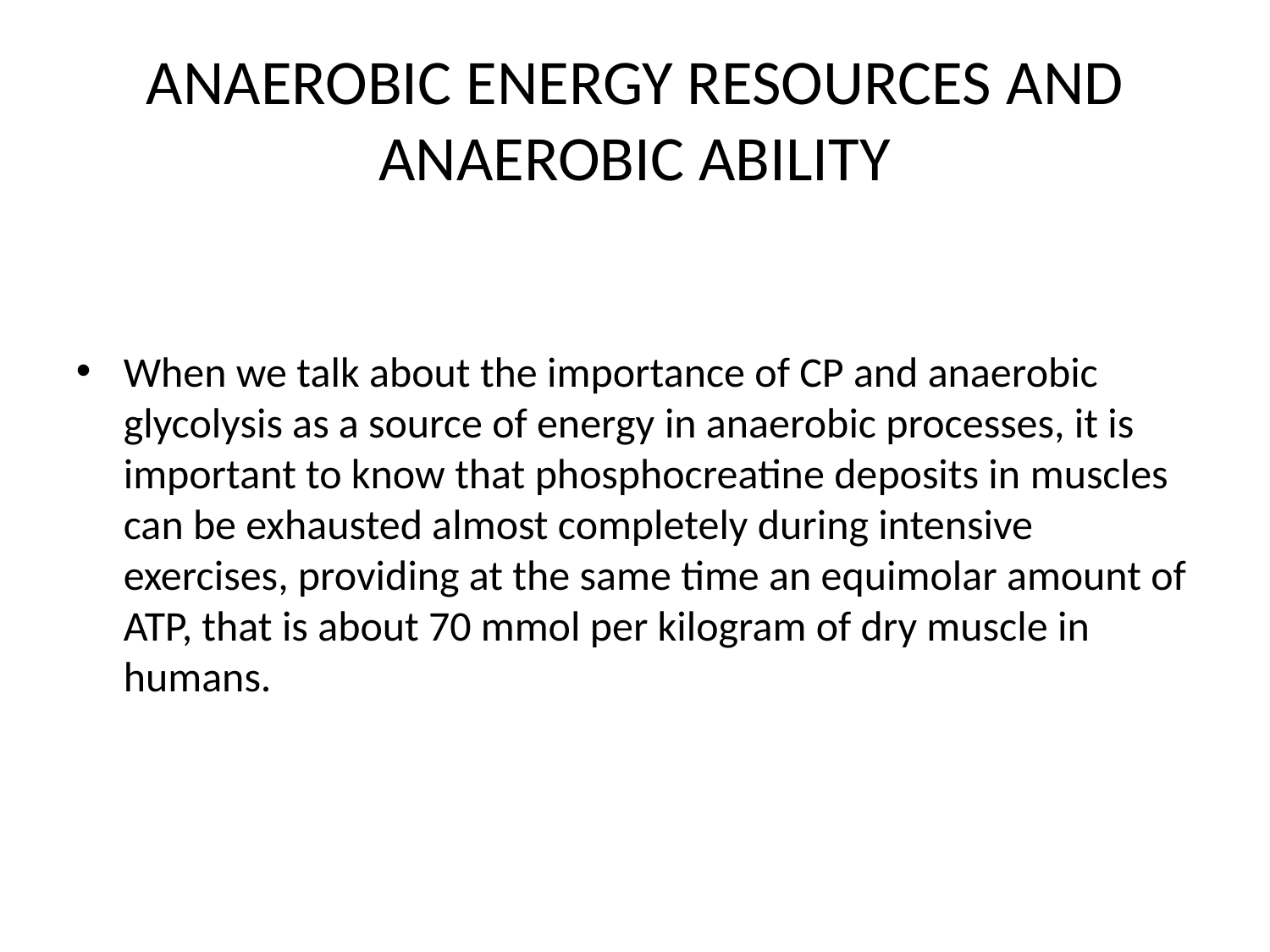

ANAEROBIC ENERGY RESOURCES AND
ANAEROBIC ABILITY
When we talk about the importance of CP and anaerobic glycolysis as a source of energy in anaerobic processes, it is important to know that phosphocreatine deposits in muscles can be exhausted almost completely during intensive exercises, providing at the same time an equimolar amount of ATP, that is about 70 mmol per kilogram of dry muscle in humans.